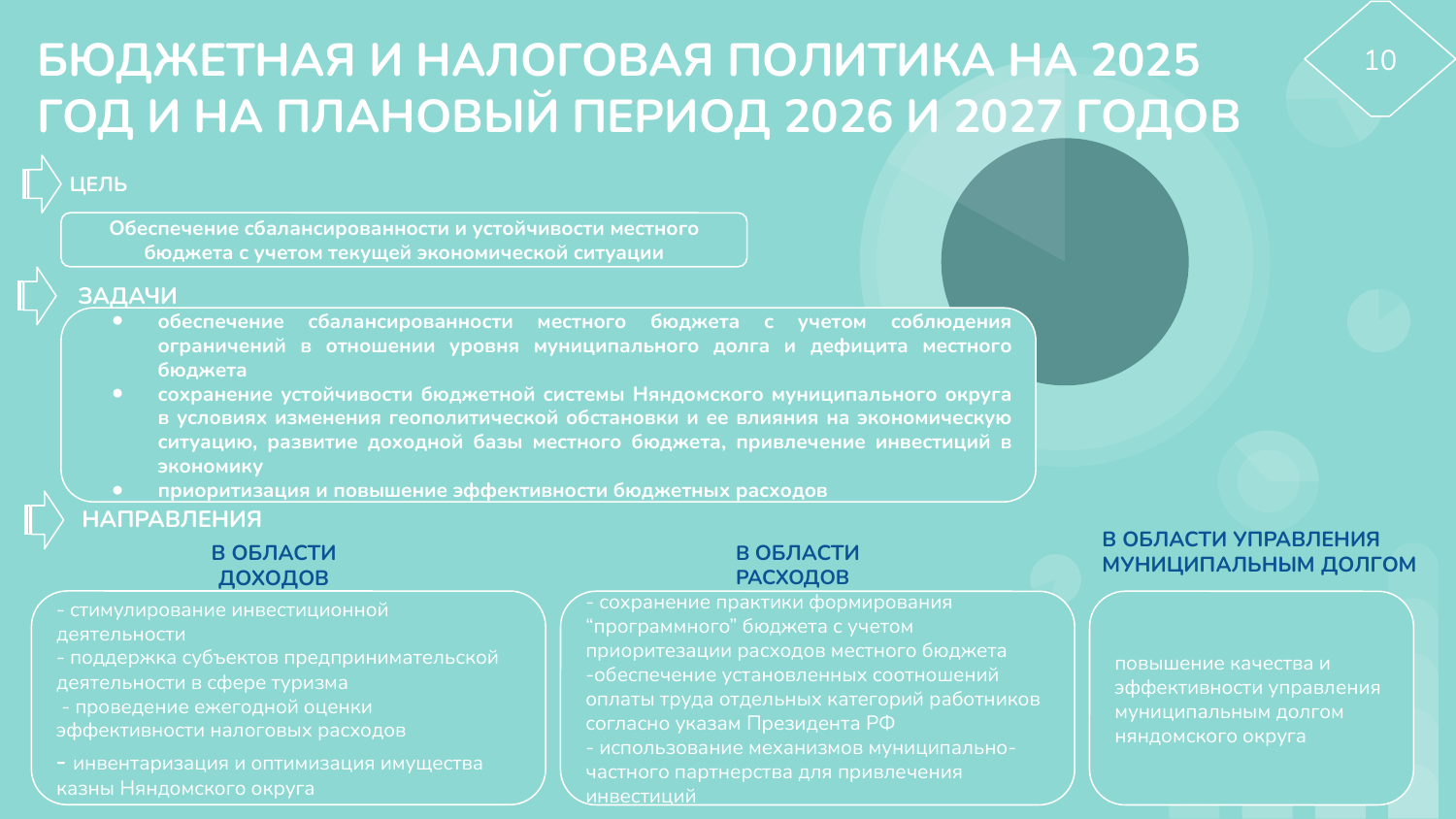

10
# БЮДЖЕТНАЯ И НАЛОГОВАЯ ПОЛИТИКА НА 2025 ГОД И НА ПЛАНОВЫЙ ПЕРИОД 2026 И 2027 ГОДОВ

ЦЕЛЬ
Обеспечение сбалансированности и устойчивости местного бюджета с учетом текущей экономической ситуации
ЗАДАЧИ

обеспечение сбалансированности местного бюджета с учетом соблюдения ограничений в отношении уровня муниципального долга и дефицита местного бюджета
сохранение устойчивости бюджетной системы Няндомского муниципального округа в условиях изменения геополитической обстановки и ее влияния на экономическую ситуацию, развитие доходной базы местного бюджета, привлечение инвестиций в экономику
приоритизация и повышение эффективности бюджетных расходов
НАПРАВЛЕНИЯ

В ОБЛАСТИ УПРАВЛЕНИЯ МУНИЦИПАЛЬНЫМ ДОЛГОМ
В ОБЛАСТИ ДОХОДОВ
В ОБЛАСТИ РАСХОДОВ
- стимулирование инвестиционной деятельности
- поддержка субъектов предпринимательской деятельности в сфере туризма
 - проведение ежегодной оценки эффективности налоговых расходов
- инвентаризация и оптимизация имущества казны Няндомского округа
- сохранение практики формирования “программного” бюджета с учетом приоритезации расходов местного бюджета
-обеспечение установленных соотношений оплаты труда отдельных категорий работников согласно указам Президента РФ
- использование механизмов муниципально-частного партнерства для привлечения инвестиций
повышение качества и эффективности управления муниципальным долгом няндомского округа